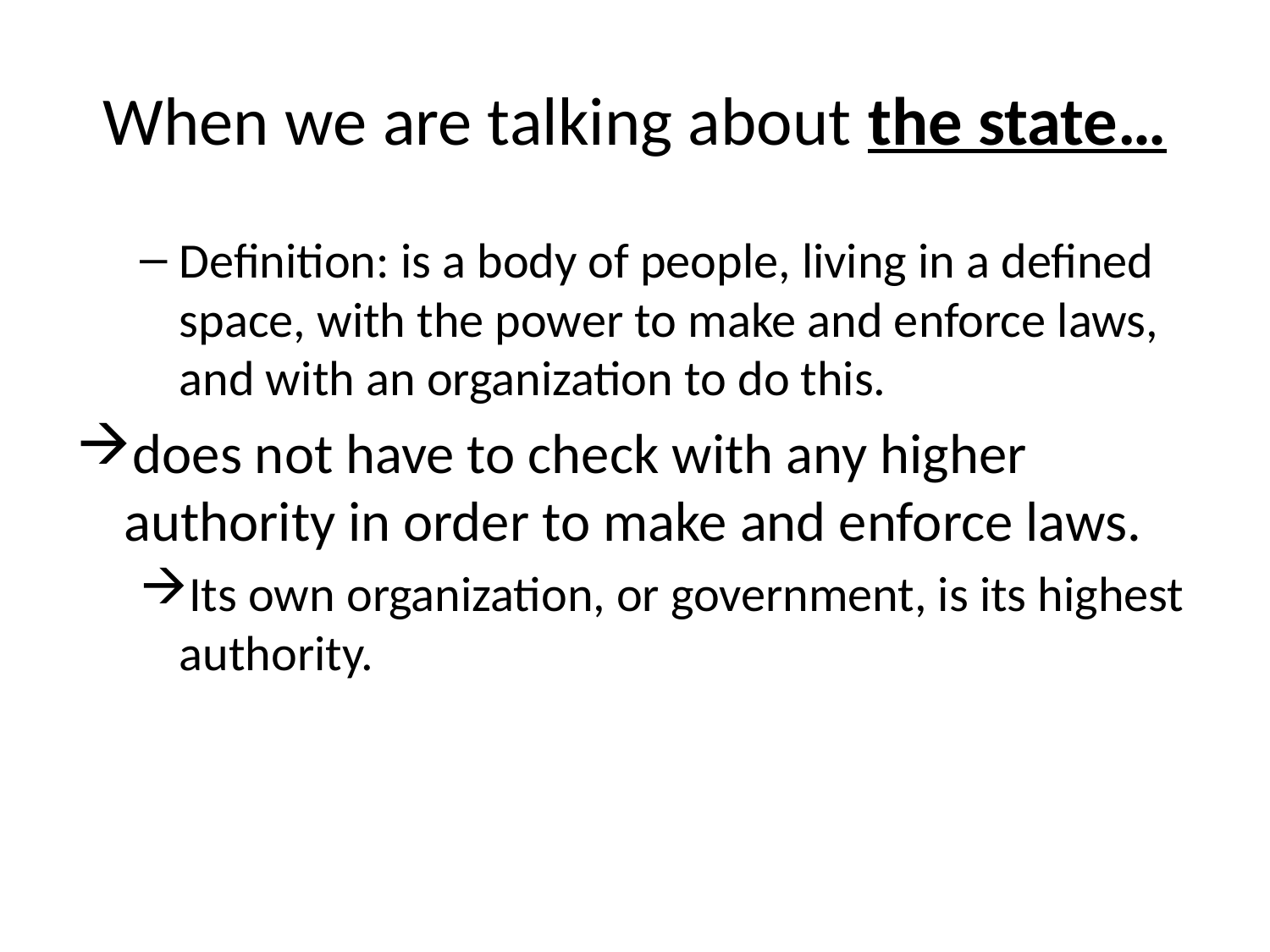

# When we are talking about the state…
Definition: is a body of people, living in a defined space, with the power to make and enforce laws, and with an organization to do this.
does not have to check with any higher authority in order to make and enforce laws.
Its own organization, or government, is its highest authority.